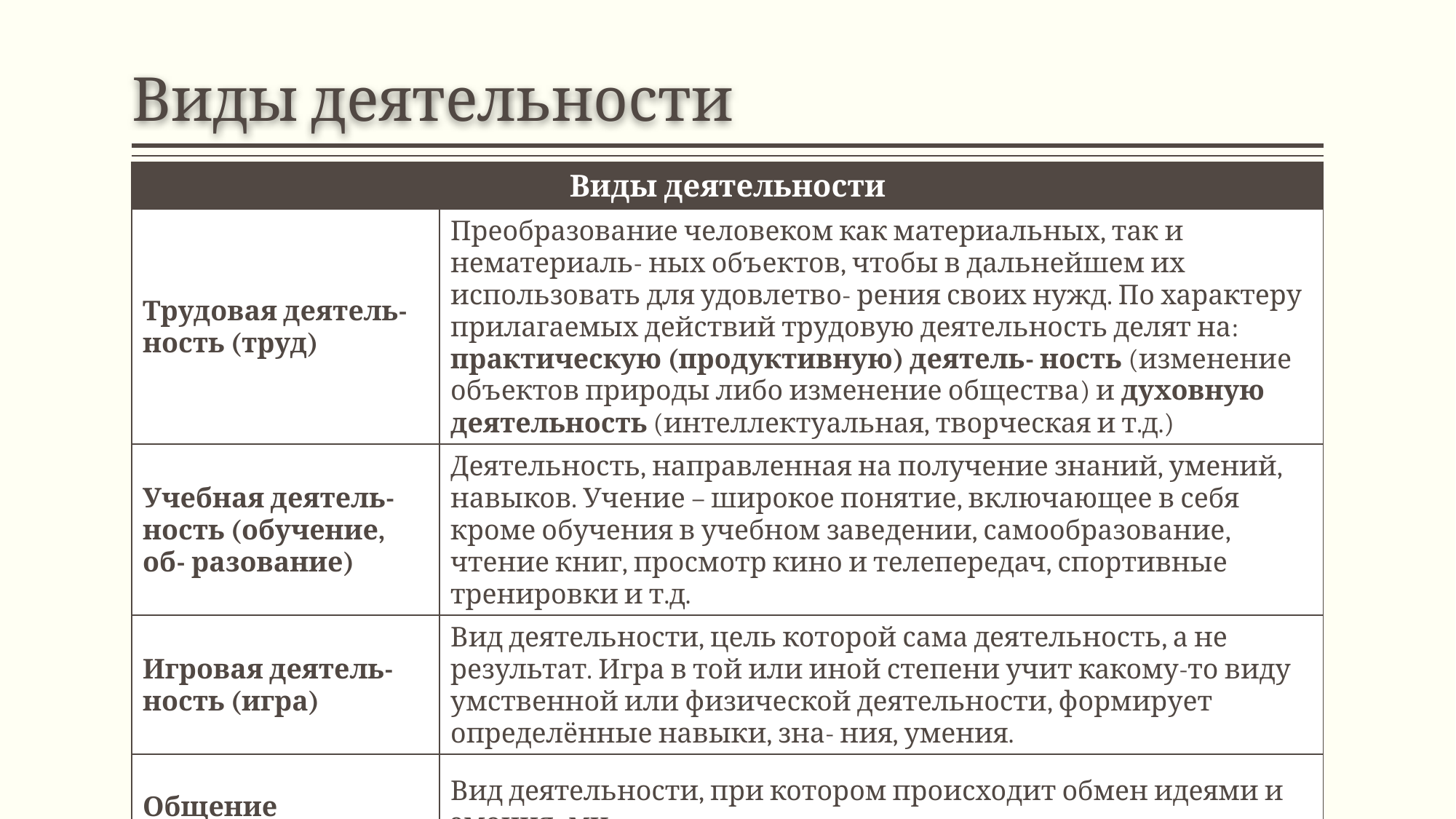

# Виды деятельности
| Виды деятельности |  |
| --- | --- |
| Трудовая деятель- ность (труд) | Преобразование человеком как материальных, так и нематериаль- ных объектов, чтобы в дальнейшем их использовать для удовлетво- рения своих нужд. По характеру прилагаемых действий трудовую деятельность делят на: практическую (продуктивную) деятель- ность (изменение объектов природы либо изменение общества) и духовную деятельность (интеллектуальная, творческая и т.д.) |
| Учебная деятель- ность (обучение, об- разование) | Деятельность, направленная на получение знаний, умений, навыков. Учение – широкое понятие, включающее в себя кроме обучения в учебном заведении, самообразование, чтение книг, просмотр кино и телепередач, спортивные тренировки и т.д. |
| Игровая деятель- ность (игра) | Вид деятельности, цель которой сама деятельность, а не результат. Игра в той или иной степени учит какому-то виду умственной или физической деятельности, формирует определённые навыки, зна- ния, умения. |
| Общение | Вид деятельности, при котором происходит обмен идеями и эмоция- ми. |